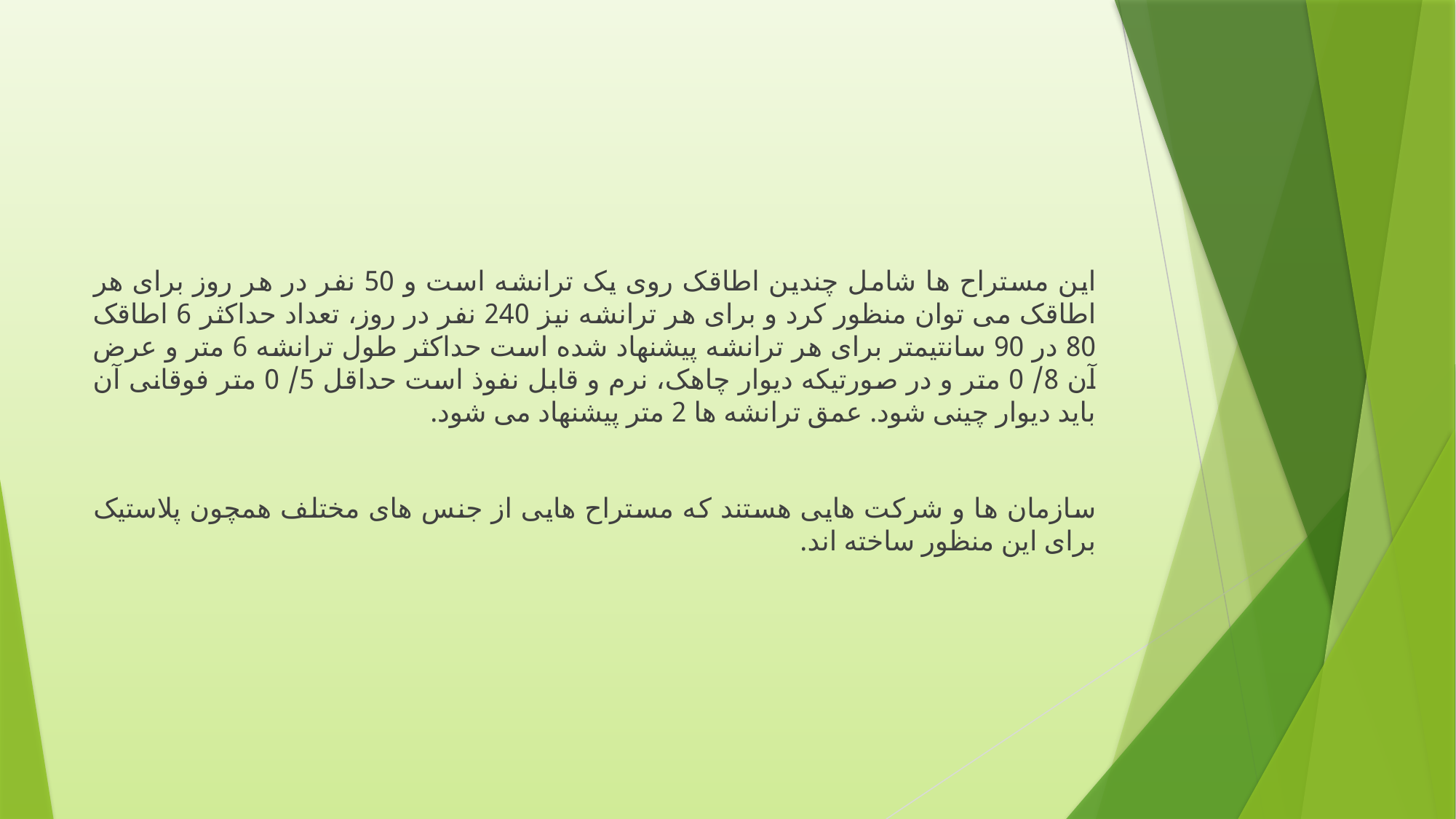

#
این مستراح ها شامل چندین اطاقک روی یک ترانشه است و 50 نفر در هر روز برای هر اطاقک می توان منظور کرد و برای هر ترانشه نیز 240 نفر در روز، تعداد حداکثر 6 اطاقک 80 در 90 سانتیمتر برای هر ترانشه پیشنهاد شده است حداکثر طول ترانشه 6 متر و عرض آن 8/ 0 متر و در صورتیکه دیوار چاهک، نرم و قابل نفوذ است حداقل 5/ 0 متر فوقانی آن باید دیوار چینی شود. عمق ترانشه ها 2 متر پیشنهاد می شود.

سازمان ها و شرکت هایی هستند که مستراح هایی از جنس های مختلف همچون پلاستیک برای این منظور ساخته اند.